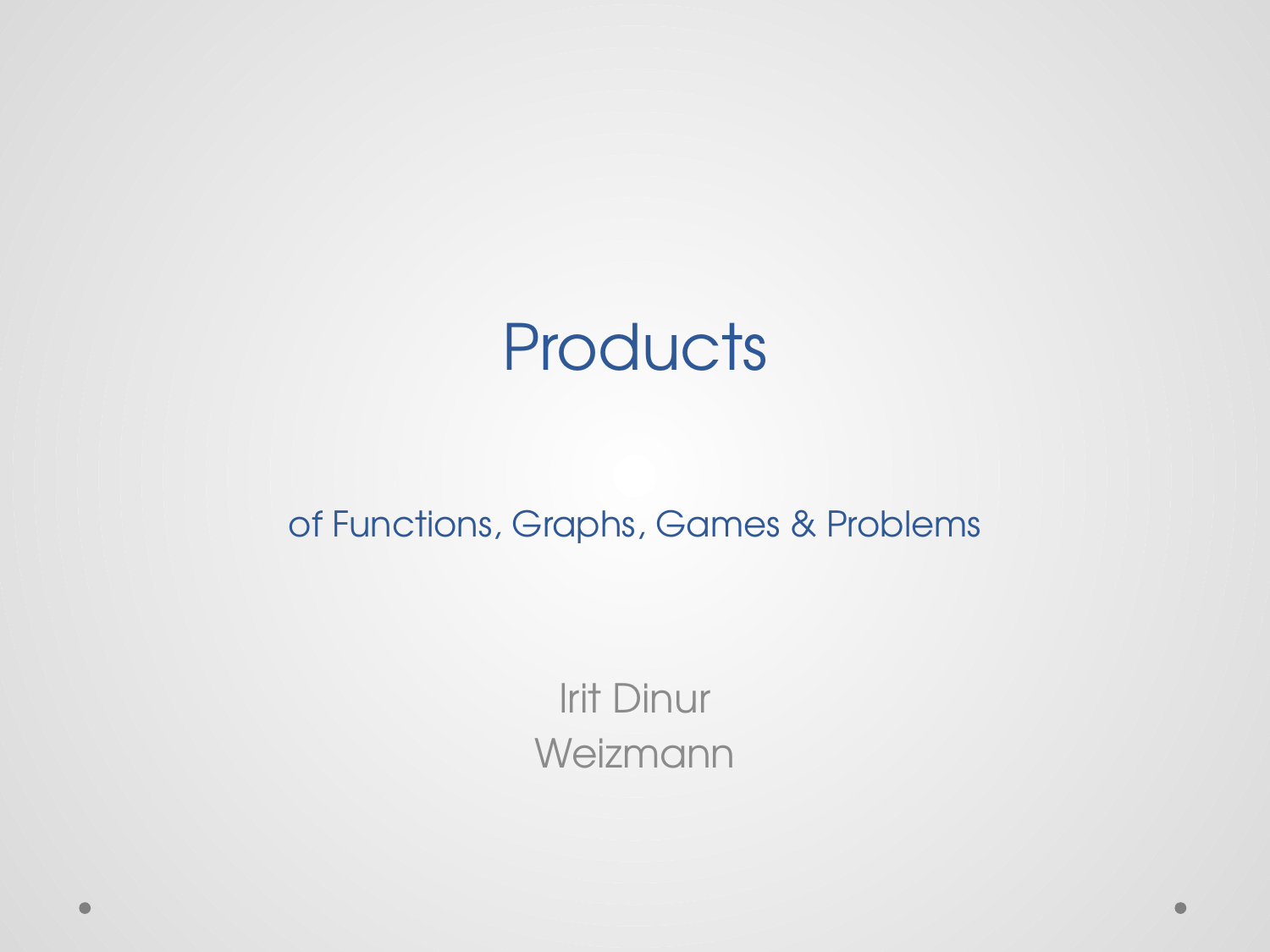

# Products of Functions, Graphs, Games & Problems
Irit Dinur
Weizmann